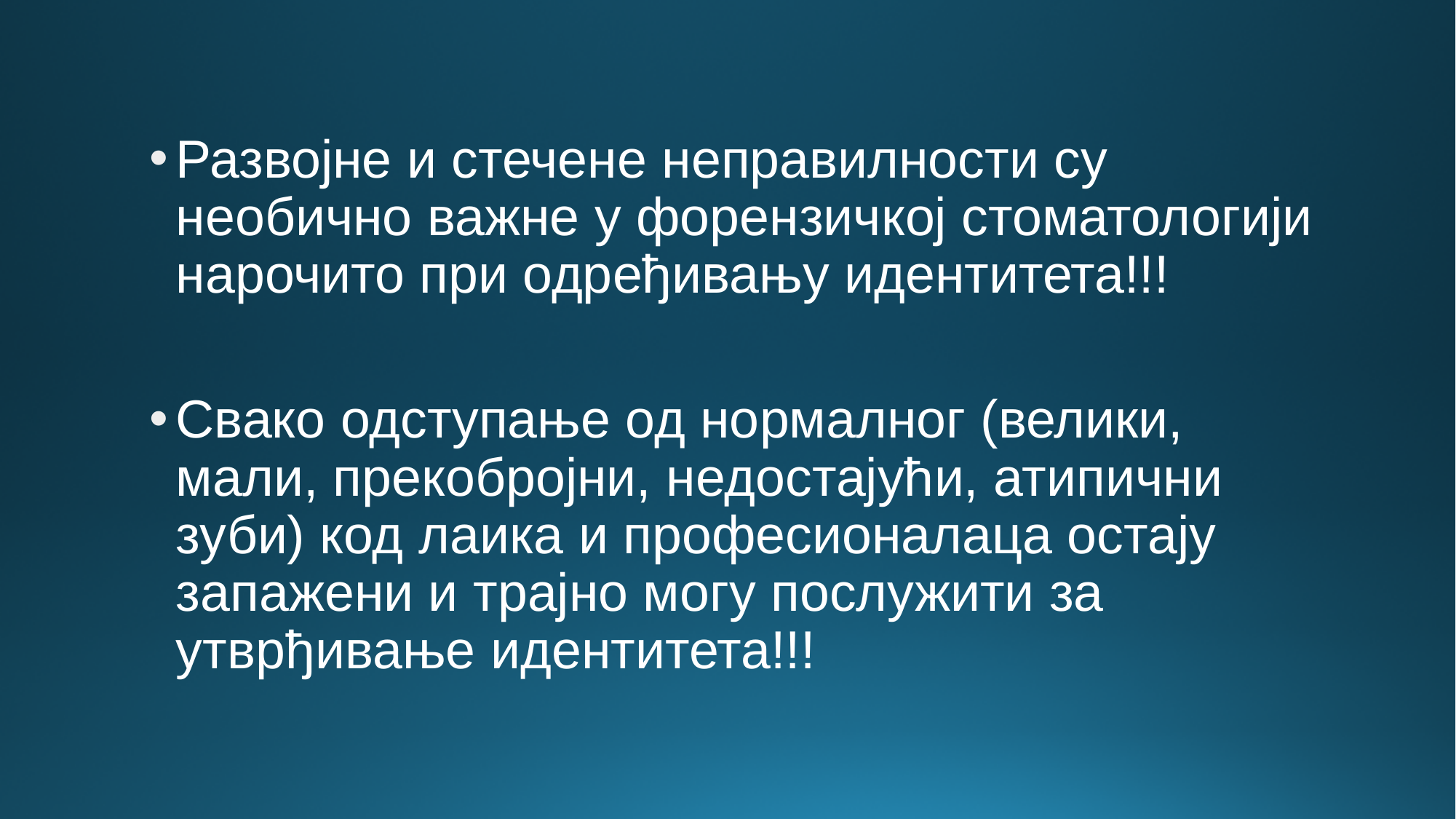

Развојне и стечене неправилности су необично важне у форензичкој стоматологији нарочито при одређивању идентитета!!!

Свако одступање од нормалног (велики, мали, прекобројни, недостајући, атипични зуби) код лаика и професионалаца остају запажени и трајно могу послужити за утврђивање идентитета!!!